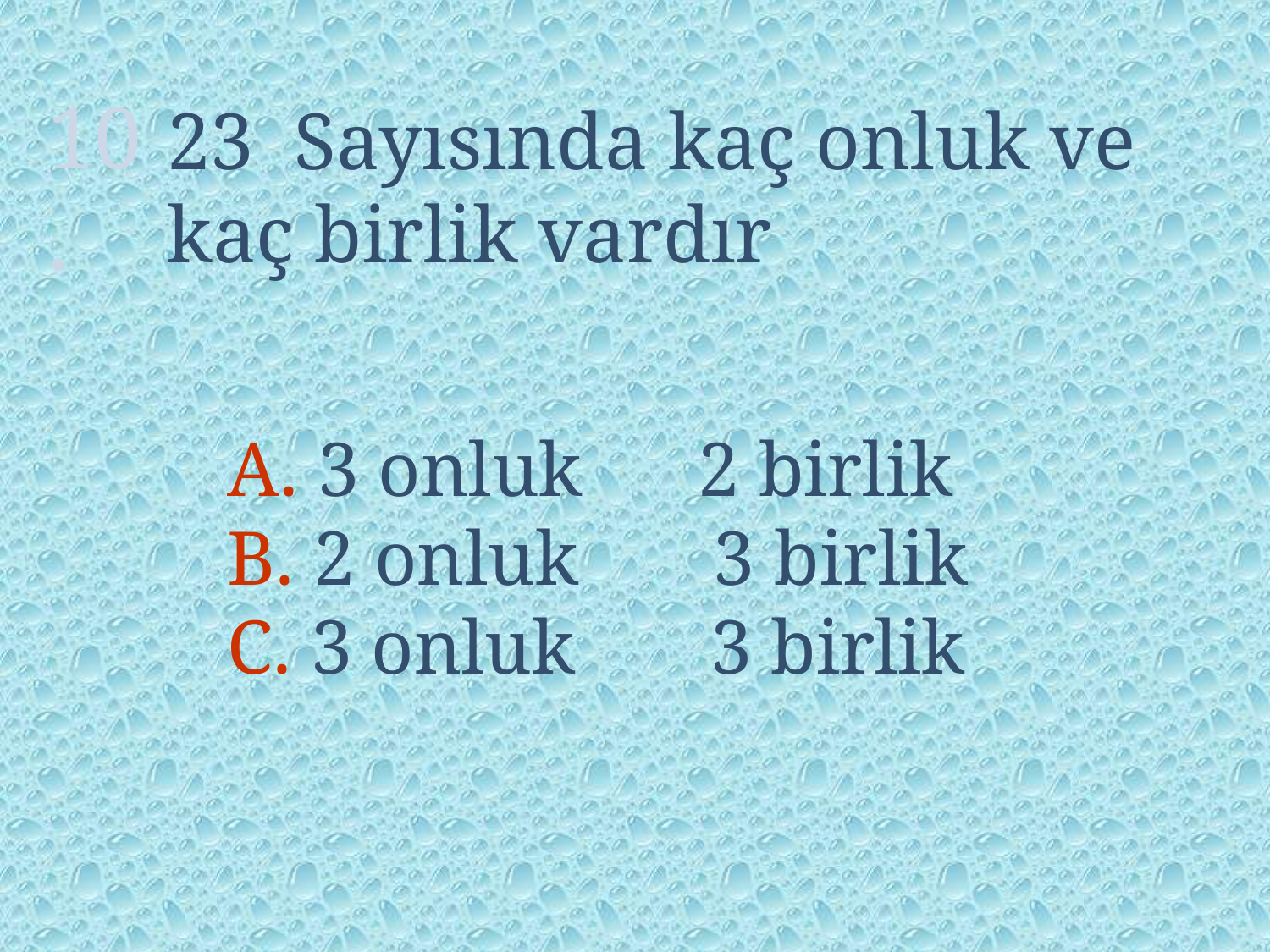

10.
23  Sayısında kaç onluk ve kaç birlik vardır
A. 3 onluk      2 birlik
B. 2 onluk       3 birlik
C. 3 onluk       3 birlik